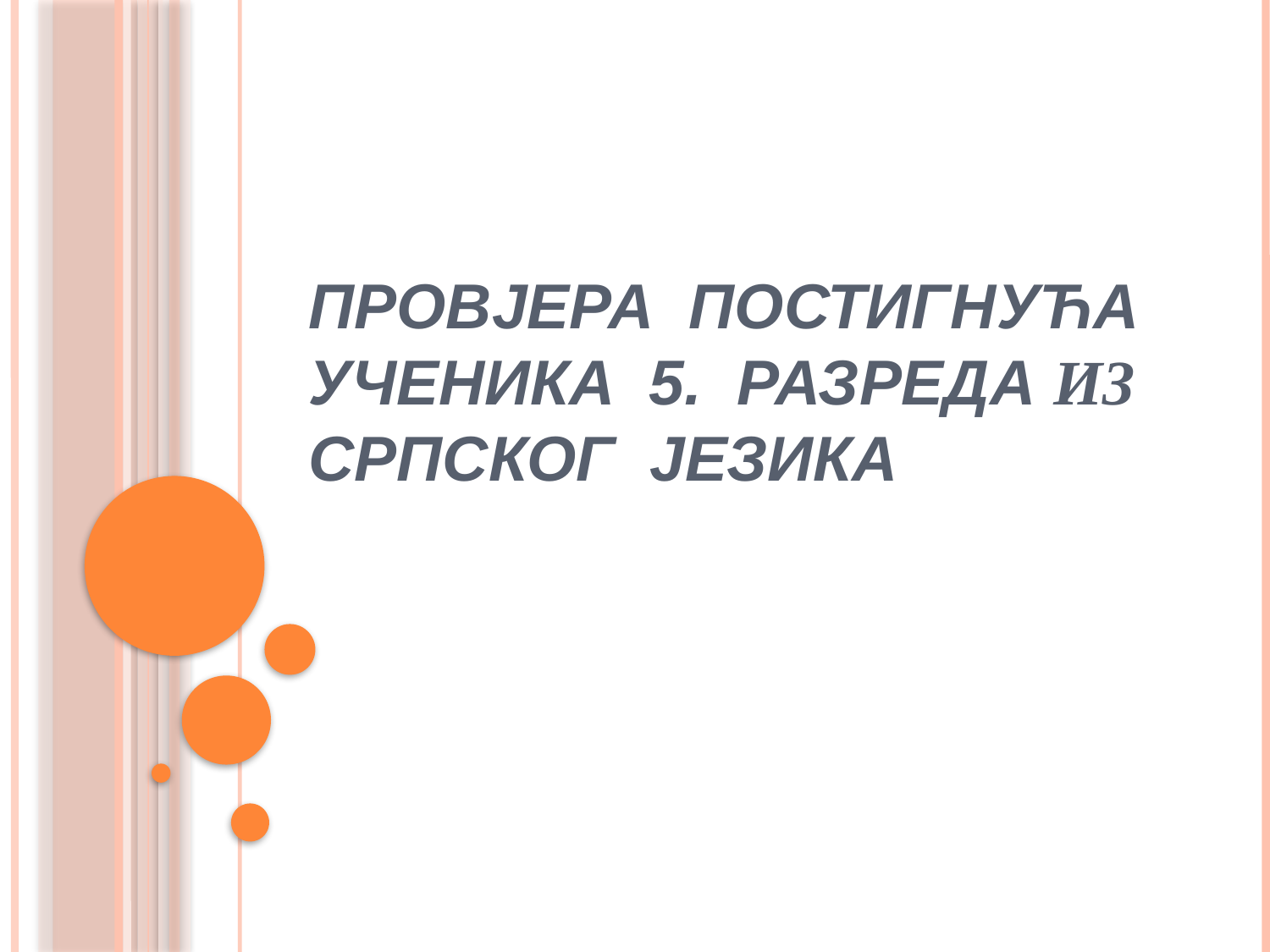

# ПРОВЈЕРА  ПОСТИГНУЋА УЧЕНИКА  5.  РАЗРЕДА ИЗ СРПСКОГ  ЈЕЗИКА